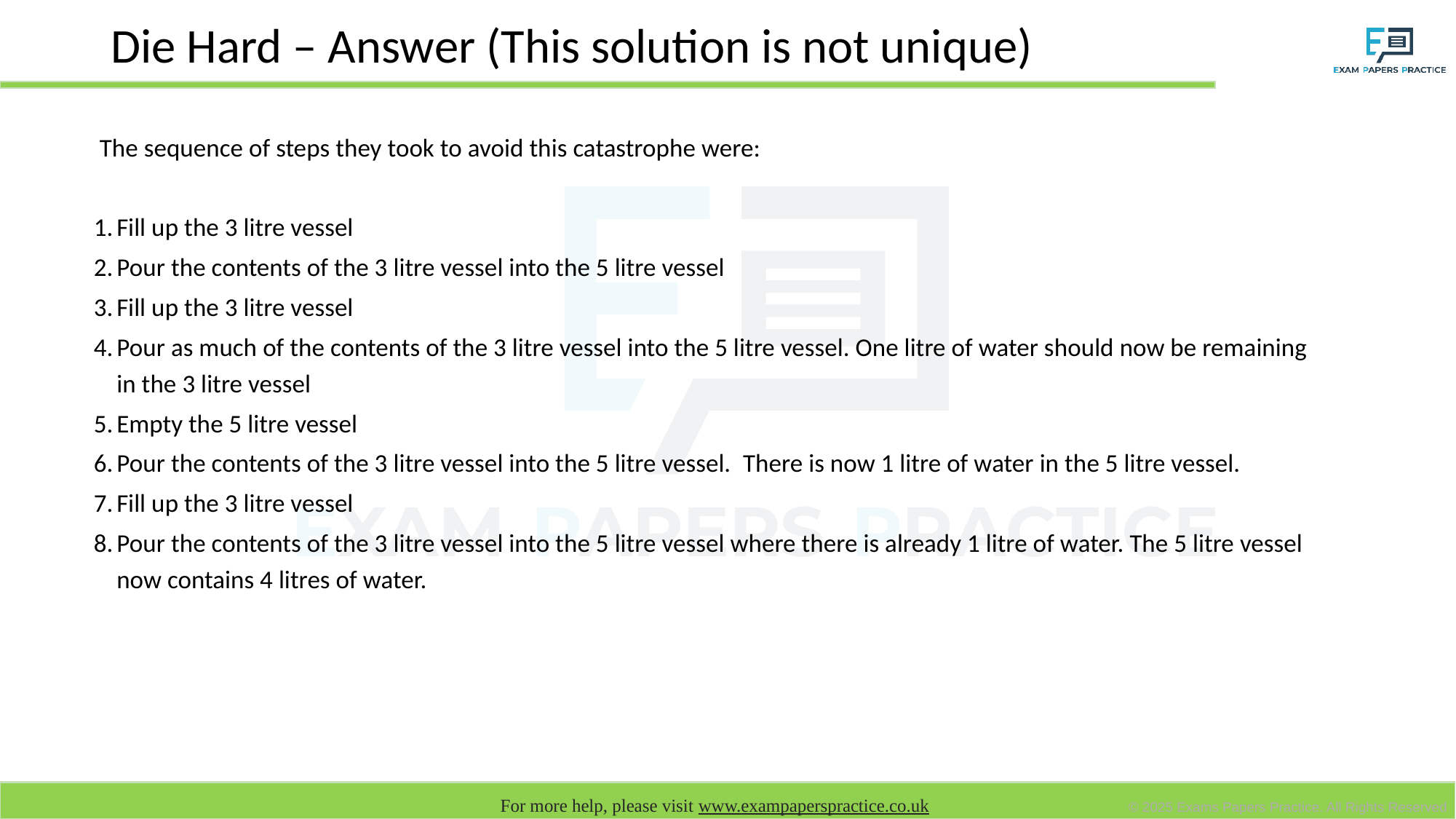

# Die Hard – Answer (This solution is not unique)
 The sequence of steps they took to avoid this catastrophe were:

Fill up the 3 litre vessel
Pour the contents of the 3 litre vessel into the 5 litre vessel
Fill up the 3 litre vessel
Pour as much of the contents of the 3 litre vessel into the 5 litre vessel. One litre of water should now be remaining in the 3 litre vessel
Empty the 5 litre vessel
Pour the contents of the 3 litre vessel into the 5 litre vessel.  There is now 1 litre of water in the 5 litre vessel.
Fill up the 3 litre vessel
Pour the contents of the 3 litre vessel into the 5 litre vessel where there is already 1 litre of water. The 5 litre vessel now contains 4 litres of water.